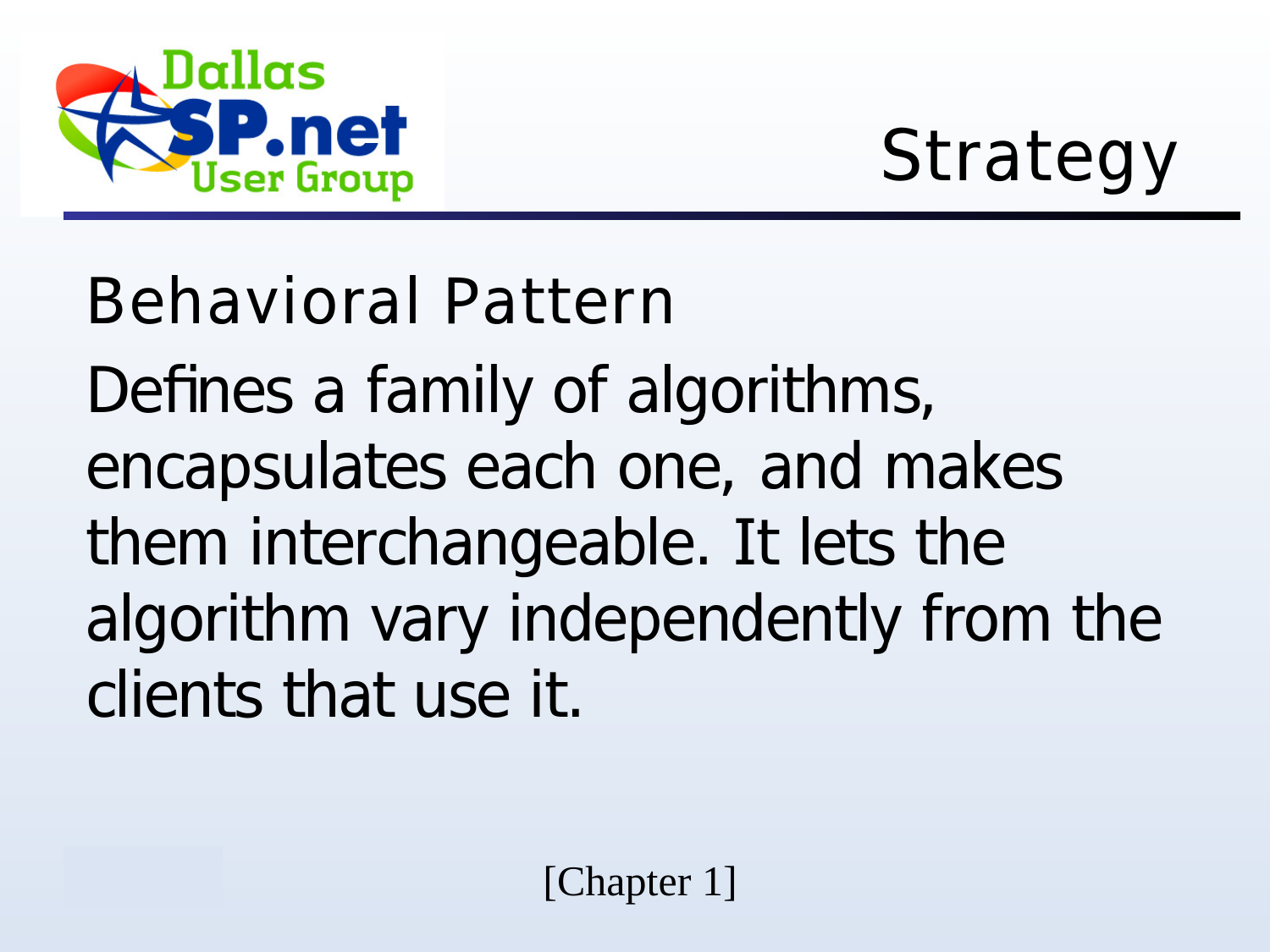

# Strategy
Behavioral Pattern
Defines a family of algorithms, encapsulates each one, and makes them interchangeable. It lets the algorithm vary independently from the clients that use it.

[Chapter 1]